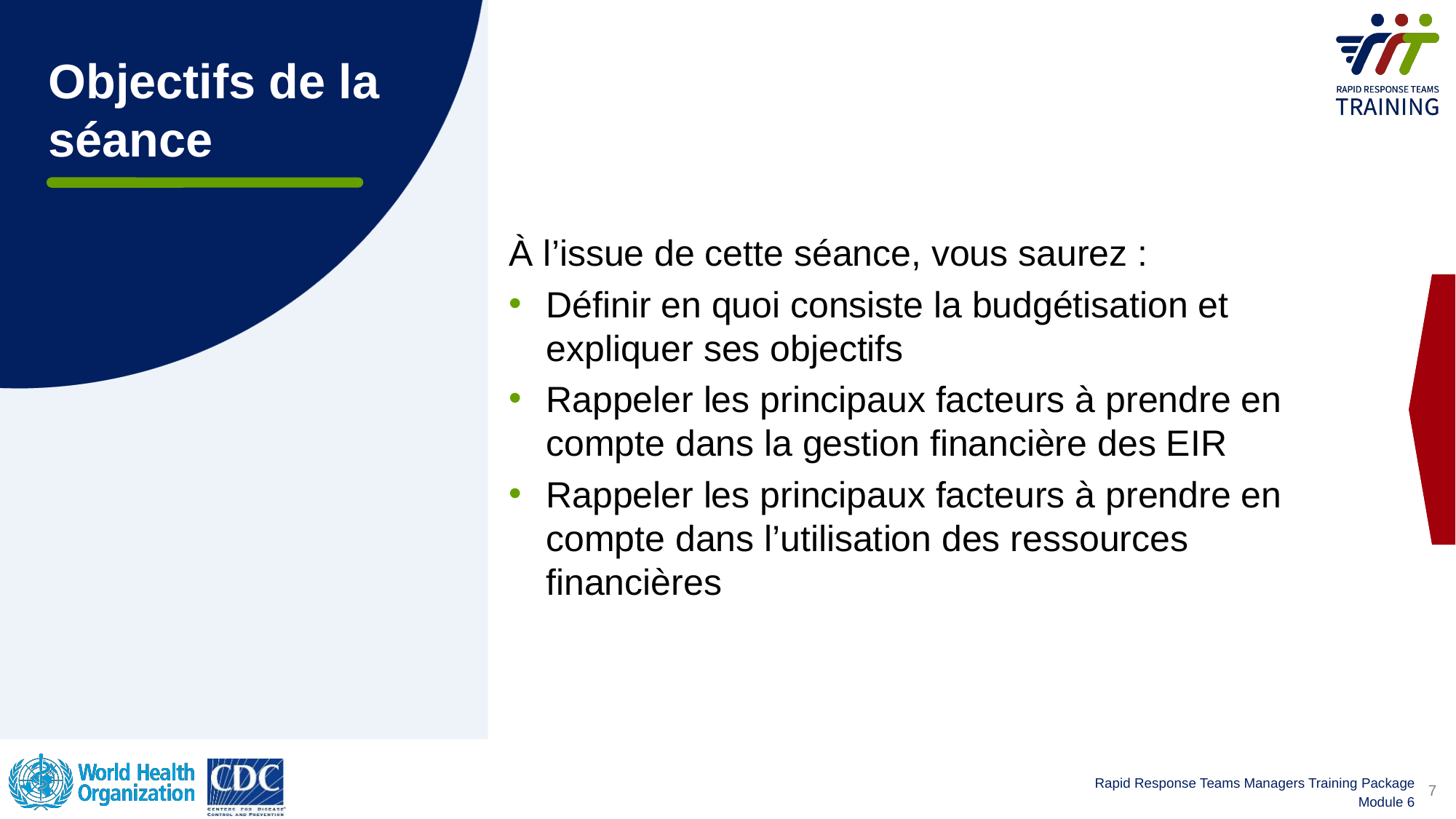

Objectifs de la séance
À l’issue de cette séance, vous saurez :
Définir en quoi consiste la budgétisation et expliquer ses objectifs
Rappeler les principaux facteurs à prendre en compte dans la gestion financière des EIR
Rappeler les principaux facteurs à prendre en compte dans l’utilisation des ressources financières

7